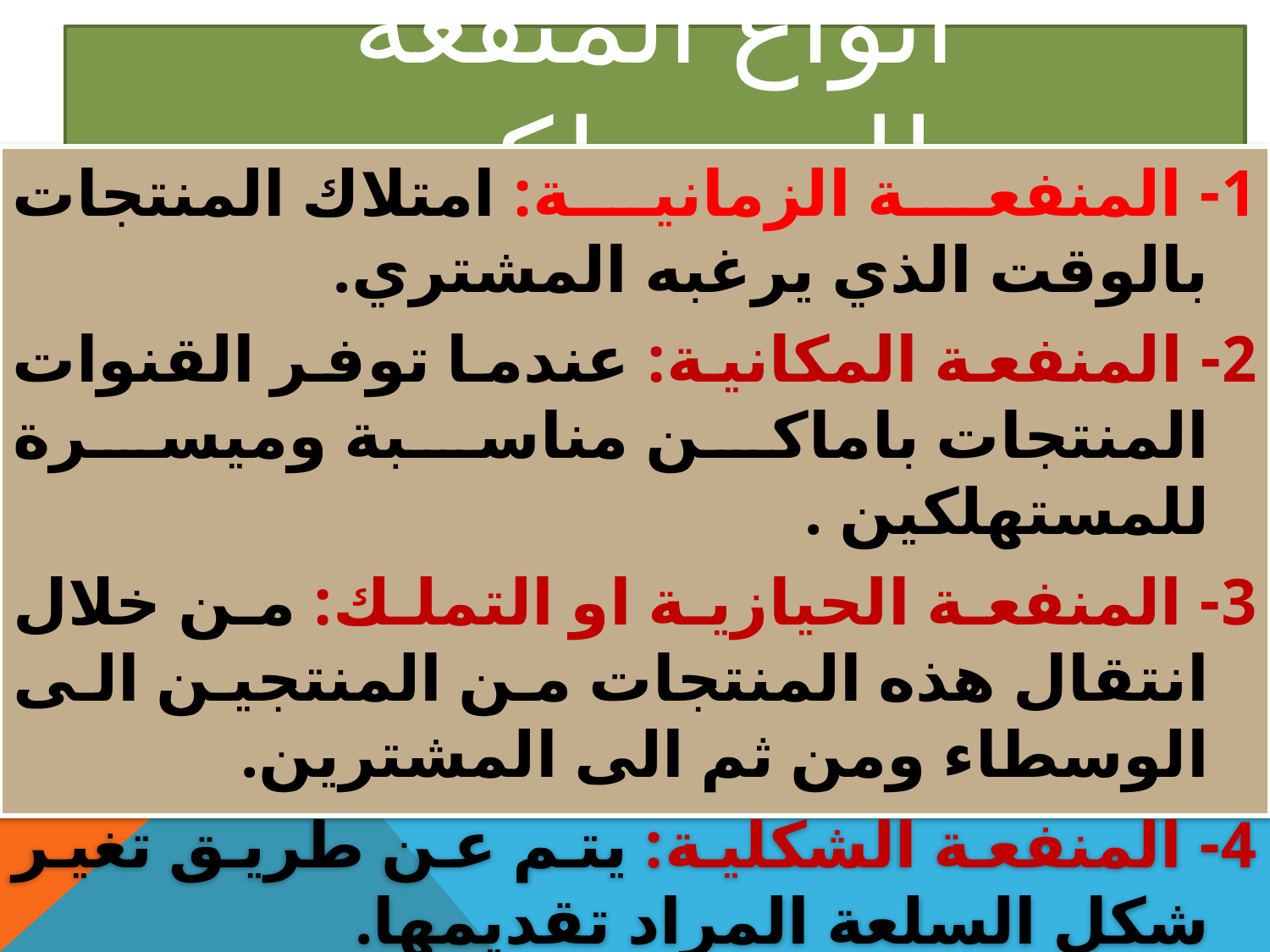

# انواع المنفعة للمستهلكين
1- المنفعة الزمانية: امتلاك المنتجات بالوقت الذي يرغبه المشتري.
2- المنفعة المكانية: عندما توفر القنوات المنتجات باماكن مناسبة وميسرة للمستهلكين .
3- المنفعة الحيازية او التملك: من خلال انتقال هذه المنتجات من المنتجين الى الوسطاء ومن ثم الى المشترين.
4- المنفعة الشكلية: يتم عن طريق تغير شكل السلعة المراد تقديمها.